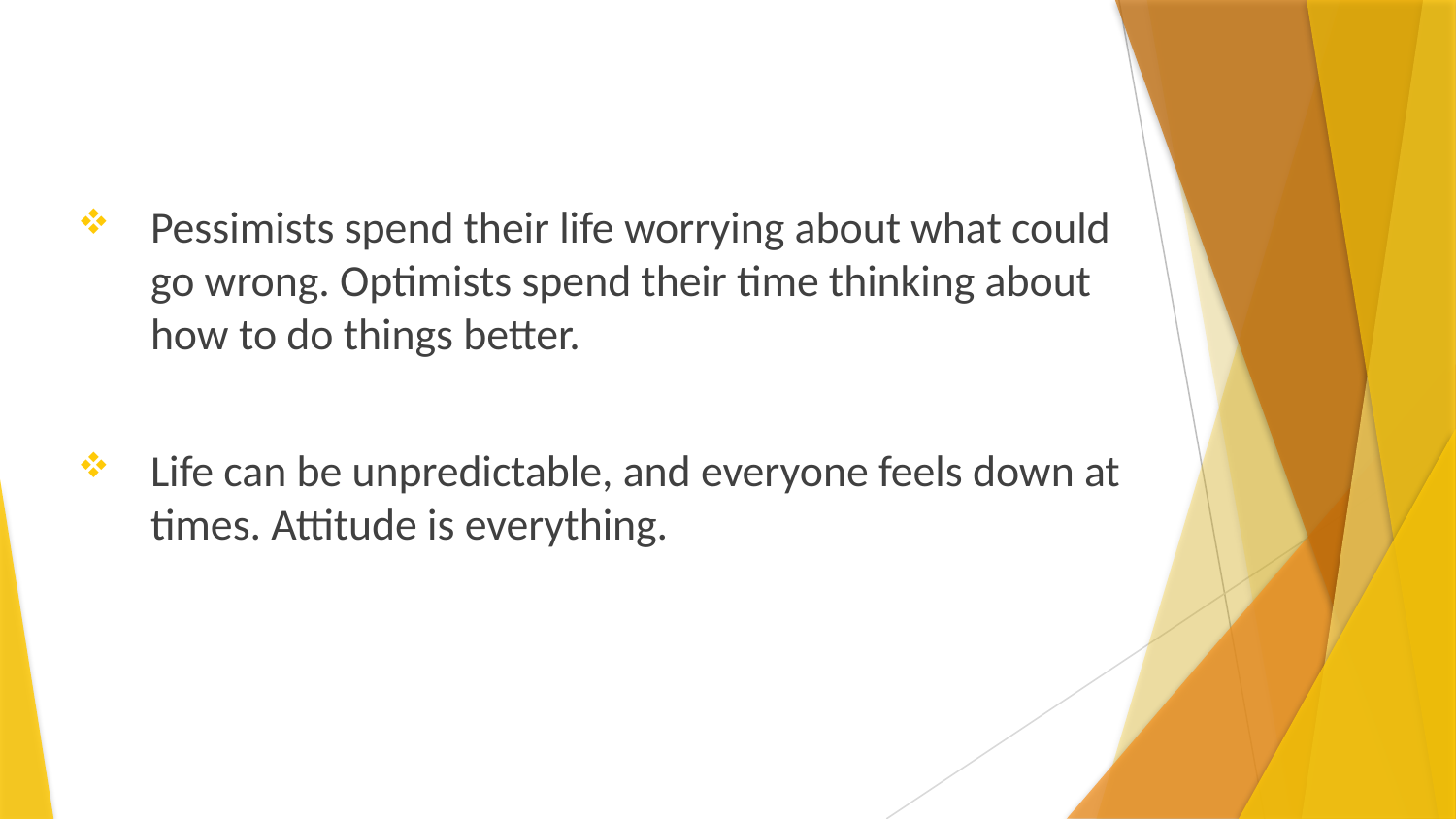

Pessimists spend their life worrying about what could go wrong. Optimists spend their time thinking about how to do things better.

Life can be unpredictable, and everyone feels down at times. Attitude is everything.